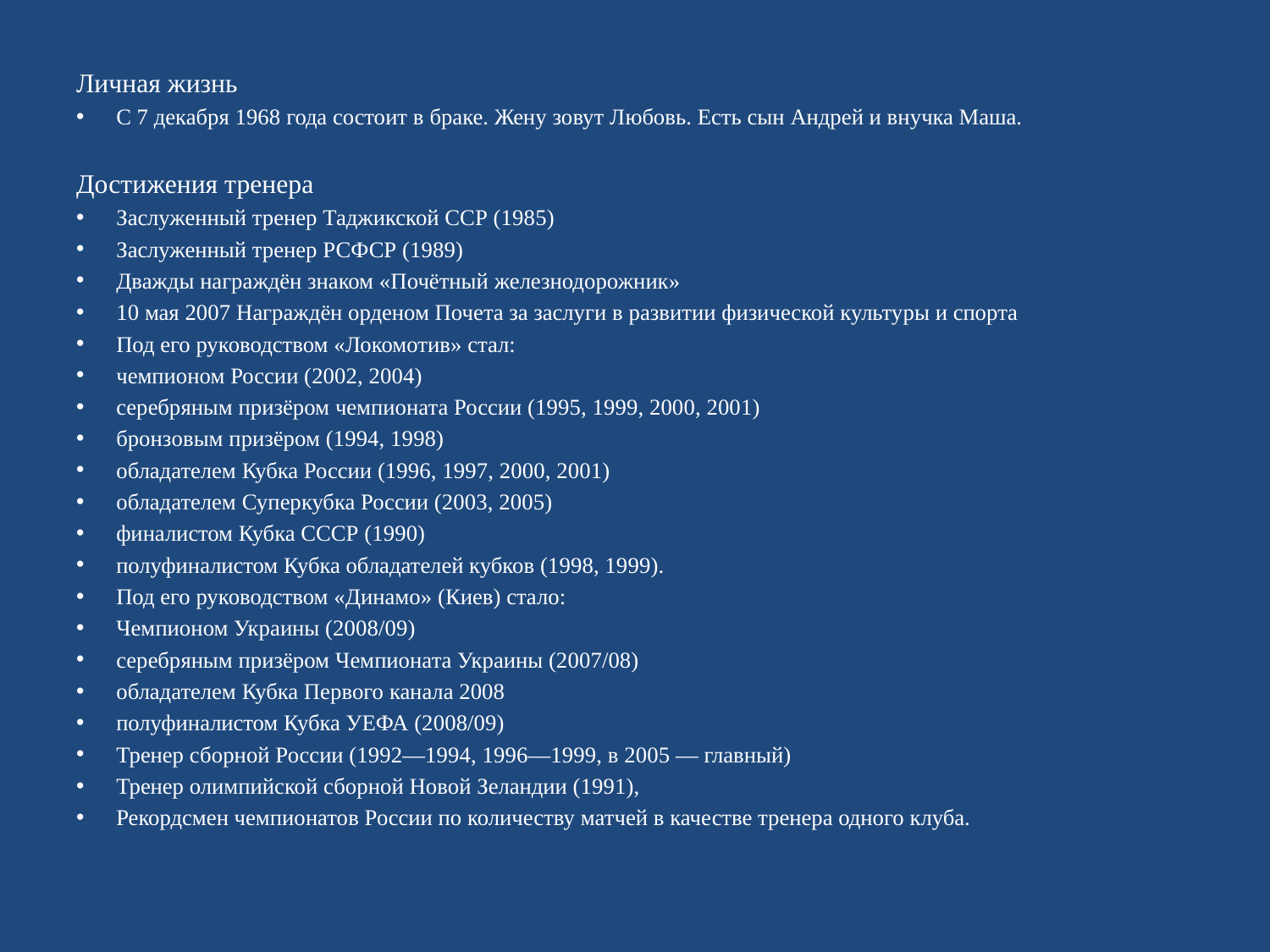

Личная жизнь
С 7 декабря 1968 года состоит в браке. Жену зовут Любовь. Есть сын Андрей и внучка Маша.

Достижения тренера
Заслуженный тренер Таджикской ССР (1985)
Заслуженный тренер РСФСР (1989)
Дважды награждён знаком «Почётный железнодорожник»
10 мая 2007 Награждён орденом Почета за заслуги в развитии физической культуры и спорта
Под его руководством «Локомотив» стал:
чемпионом России (2002, 2004)
серебряным призёром чемпионата России (1995, 1999, 2000, 2001)
бронзовым призёром (1994, 1998)
обладателем Кубка России (1996, 1997, 2000, 2001)
обладателем Суперкубка России (2003, 2005)
финалистом Кубка СССР (1990)
полуфиналистом Кубка обладателей кубков (1998, 1999).
Под его руководством «Динамо» (Киев) стало:
Чемпионом Украины (2008/09)
серебряным призёром Чемпионата Украины (2007/08)
обладателем Кубка Первого канала 2008
полуфиналистом Кубка УЕФА (2008/09)
Тренер сборной России (1992—1994, 1996—1999, в 2005 — главный)
Тренер олимпийской сборной Новой Зеландии (1991),
Рекордсмен чемпионатов России по количеству матчей в качестве тренера одного клуба.